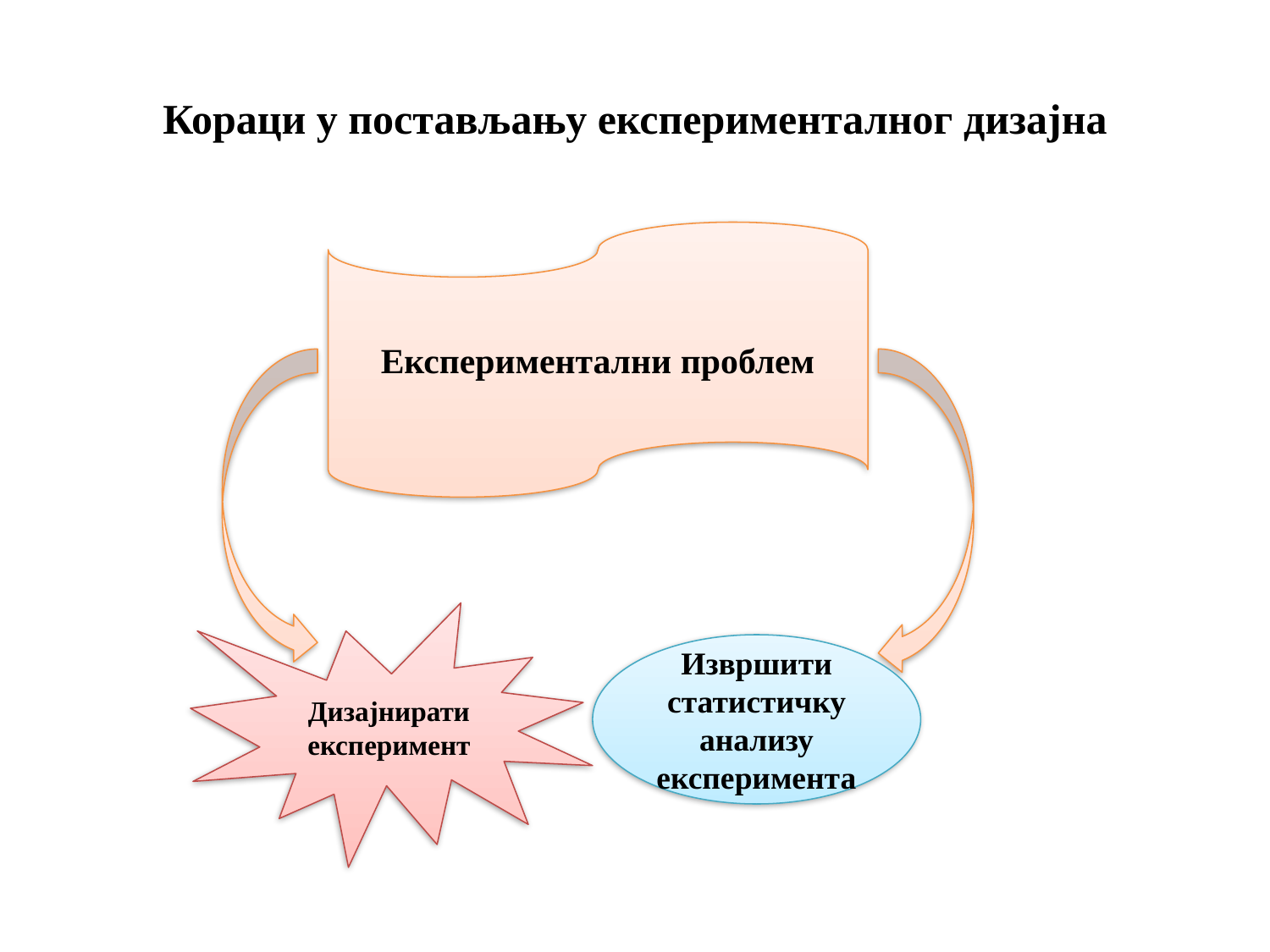

# Кораци у постављању експерименталног дизајна
Експериментални проблем

Дизајнирати експеримент
Извршити статистичку анализу експеримента